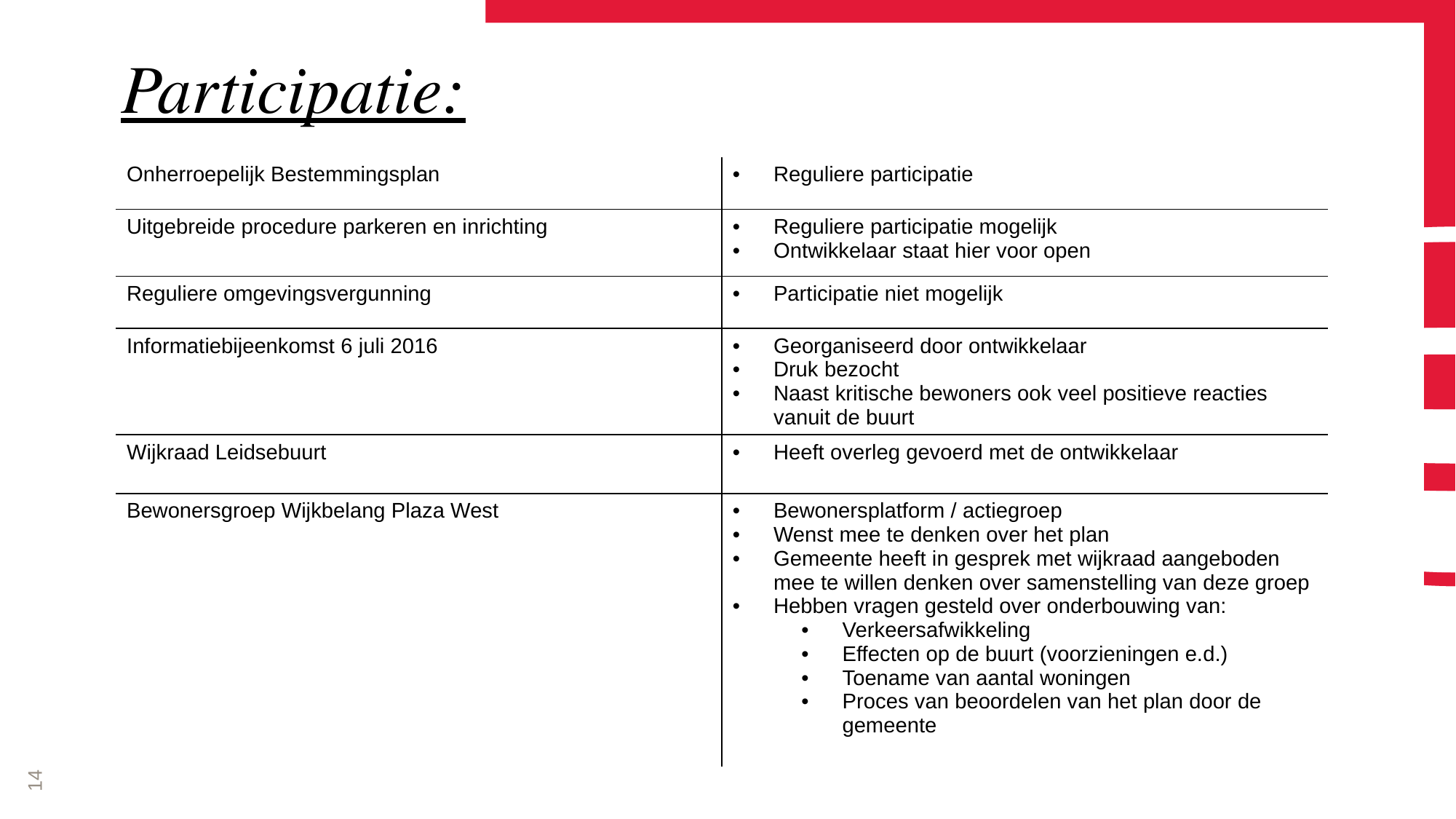

# Participatie:
| Onherroepelijk Bestemmingsplan | Reguliere participatie |
| --- | --- |
| Uitgebreide procedure parkeren en inrichting | Reguliere participatie mogelijk Ontwikkelaar staat hier voor open |
| Reguliere omgevingsvergunning | Participatie niet mogelijk |
| Informatiebijeenkomst 6 juli 2016 | Georganiseerd door ontwikkelaar Druk bezocht Naast kritische bewoners ook veel positieve reacties vanuit de buurt |
| Wijkraad Leidsebuurt | Heeft overleg gevoerd met de ontwikkelaar |
| Bewonersgroep Wijkbelang Plaza West | Bewonersplatform / actiegroep Wenst mee te denken over het plan Gemeente heeft in gesprek met wijkraad aangeboden mee te willen denken over samenstelling van deze groep Hebben vragen gesteld over onderbouwing van: Verkeersafwikkeling Effecten op de buurt (voorzieningen e.d.) Toename van aantal woningen Proces van beoordelen van het plan door de gemeente |
14